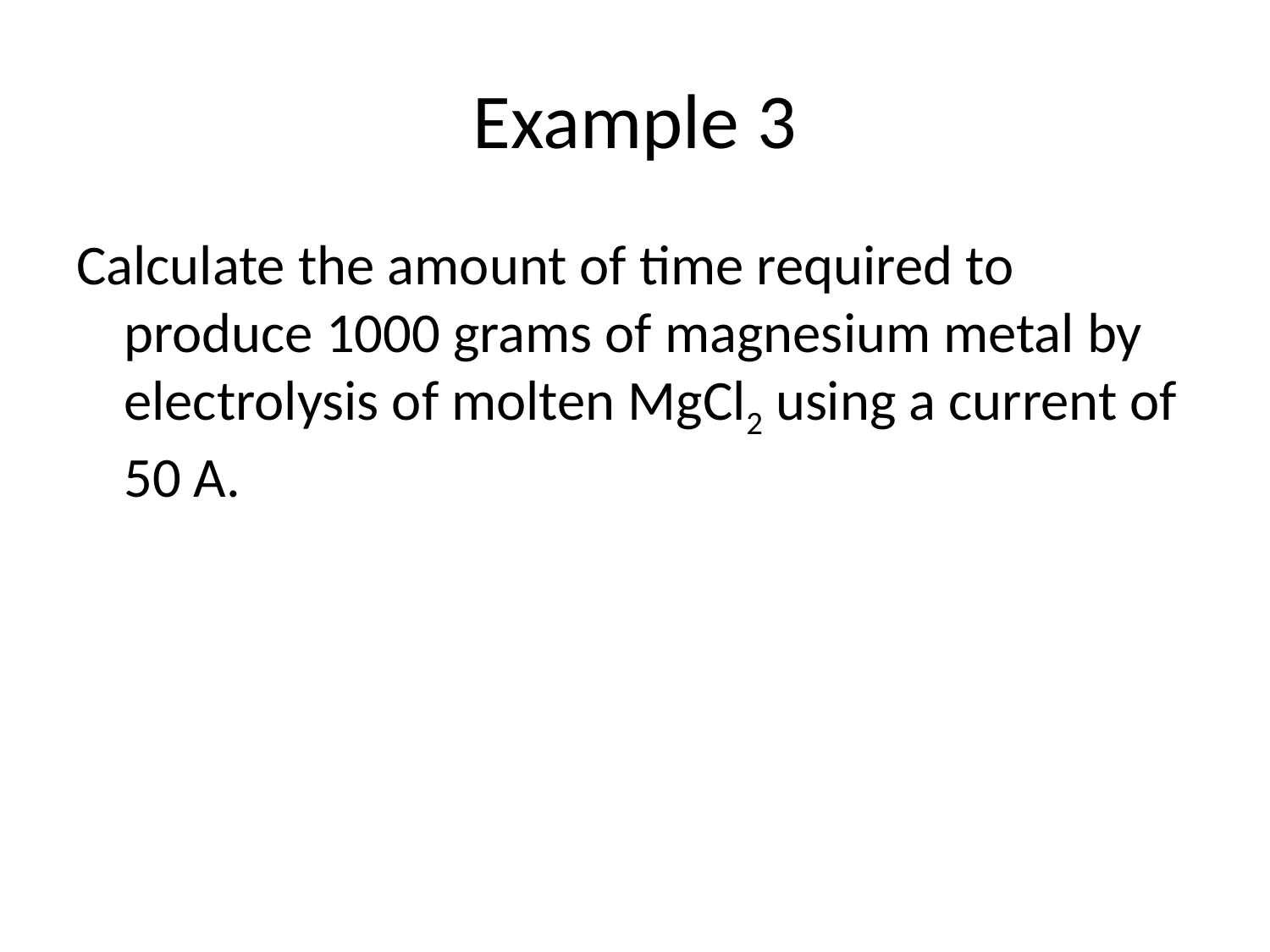

# Example 3
Calculate the amount of time required to produce 1000 grams of magnesium metal by electrolysis of molten MgCl2 using a current of 50 A.